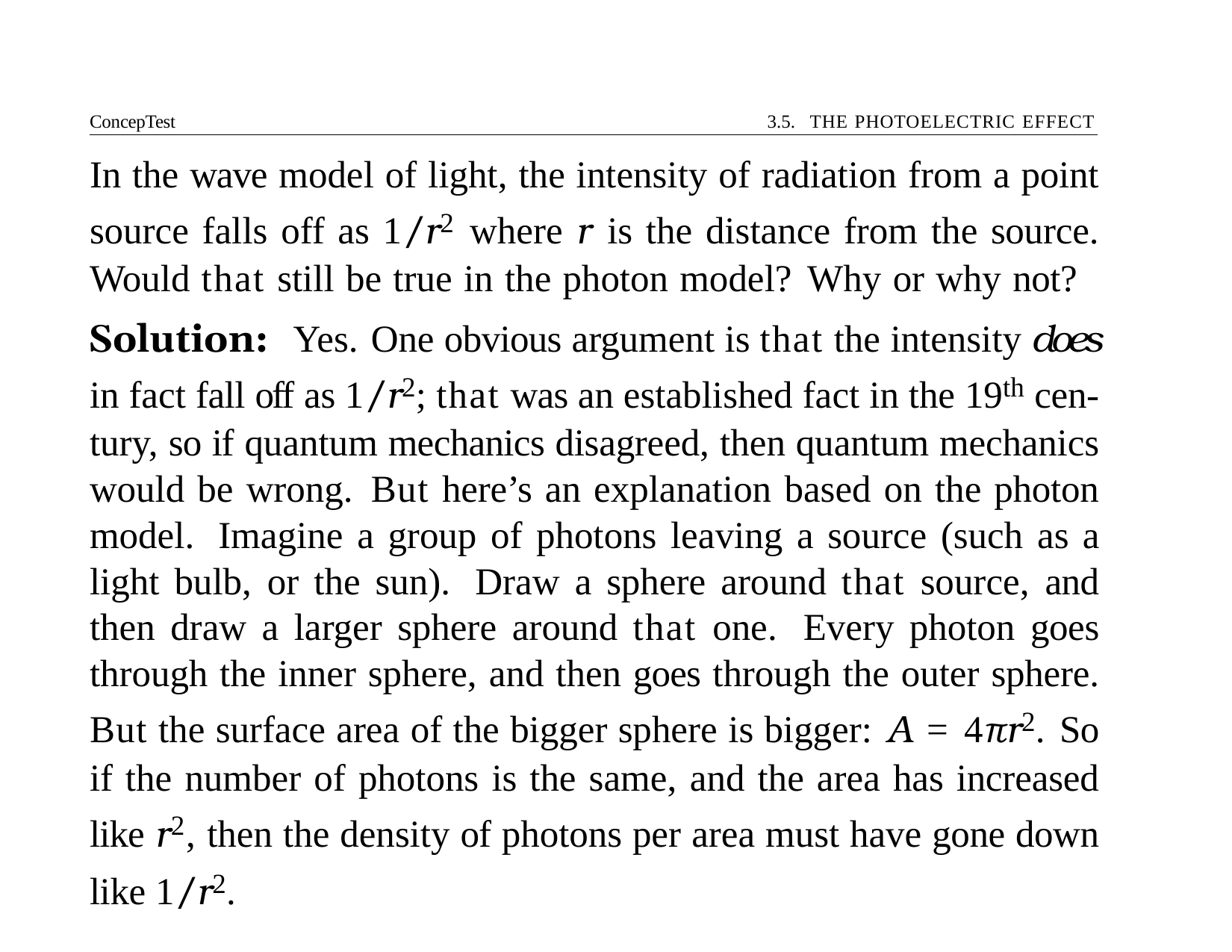

ConcepTest	3.5.  THE PHOTOELECTRIC EFFECT

# In the wave model of light, the intensity of radiation from a point source falls off as 1/r2 where r is the distance from the source. Would that still be true in the photon model? Why or why not?
Solution:  Yes. One obvious argument is that the intensity does in fact fall off as 1/r2; that was an established fact in the 19th cen- tury, so if quantum mechanics disagreed, then quantum mechanics would be wrong. But here’s an explanation based on the photon model.  Imagine a group of photons leaving a source (such as a light bulb, or the sun).  Draw a sphere around that source, and then draw a larger sphere around that one.  Every photon goes through the inner sphere, and then goes through the outer sphere. But the surface area of the bigger sphere is bigger: A = 4πr2. So if the number of photons is the same, and the area has increased like r2, then the density of photons per area must have gone down like 1/r2.